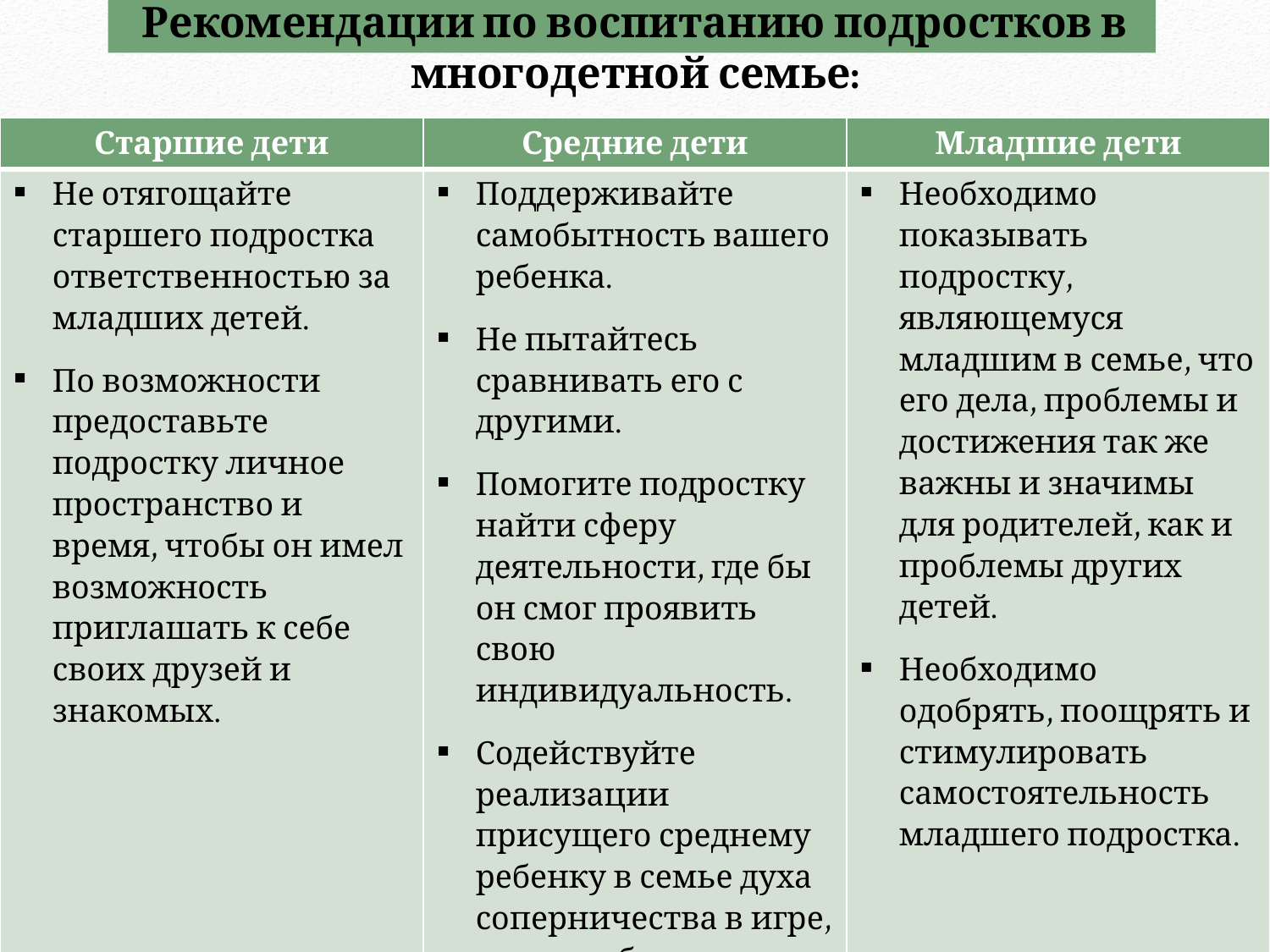

Рекомендации по воспитанию подростков в многодетной семье:
| Старшие дети | Средние дети | Младшие дети |
| --- | --- | --- |
| Не отягощайте старшего подростка ответственностью за младших детей. По возможности предоставьте подростку личное пространство и время, чтобы он имел возможность приглашать к себе своих друзей и знакомых. | Поддерживайте самобытность вашего ребенка. Не пытайтесь сравнивать его с другими. Помогите подростку найти сферу деятельности, где бы он смог проявить свою индивидуальность. Содействуйте реализации присущего среднему ребенку в семье духа соперничества в игре, спорте, общественно-полезной деятельности. | Необходимо показывать подростку, являющемуся младшим в семье, что его дела, проблемы и достижения так же важны и значимы для родителей, как и проблемы других детей. Необходимо одобрять, поощрять и стимулировать самостоятельность младшего подростка. |